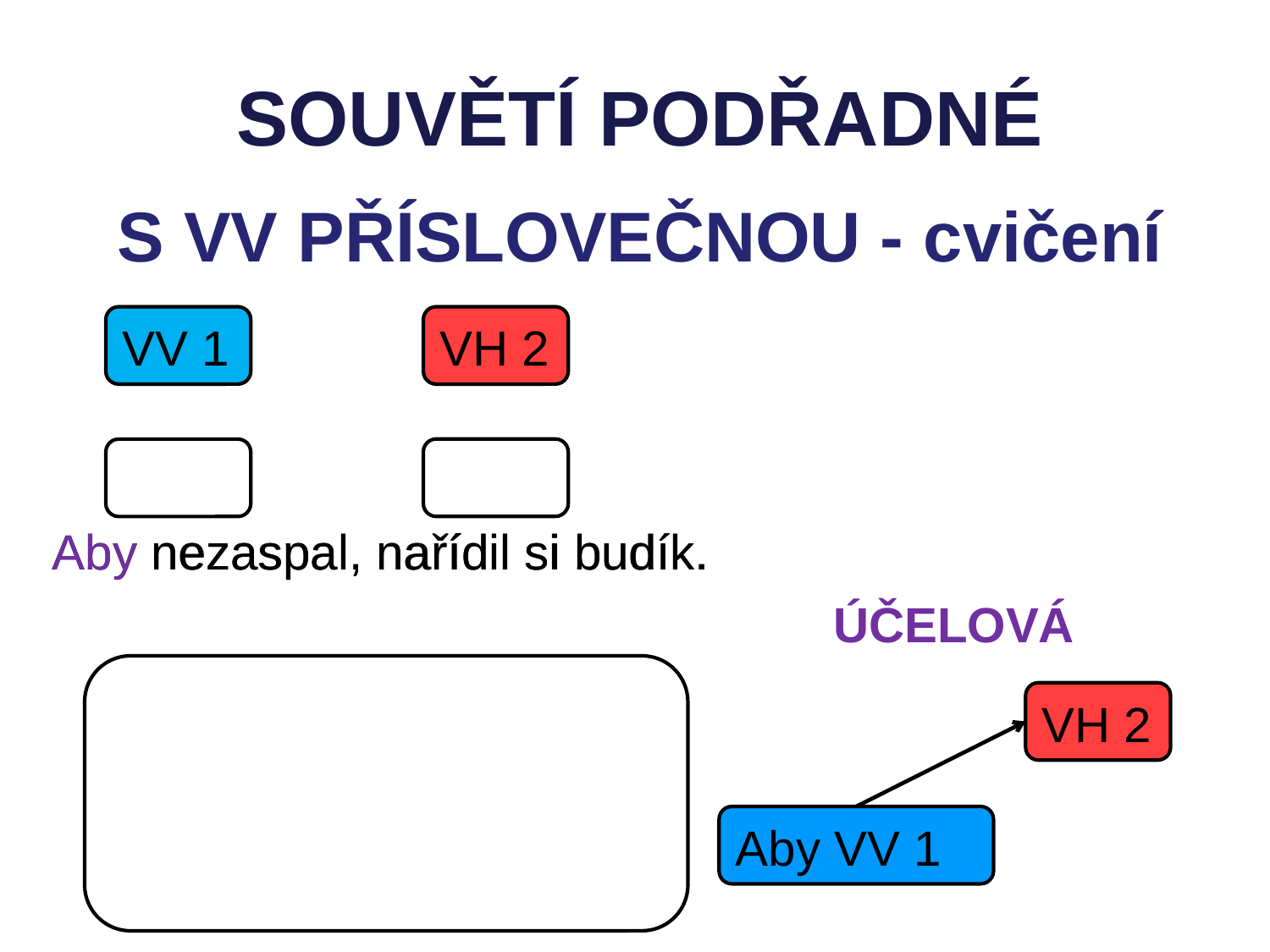

SOUVĚTÍ PODŘADNÉ
S VV PŘÍSLOVEČNOU - cvičení
VV 1
VH 2

Aby nezaspal, nařídil si budík.
Aby nezaspal, nařídil si budík.
ÚČELOVÁ

VH 2
Aby VV 1